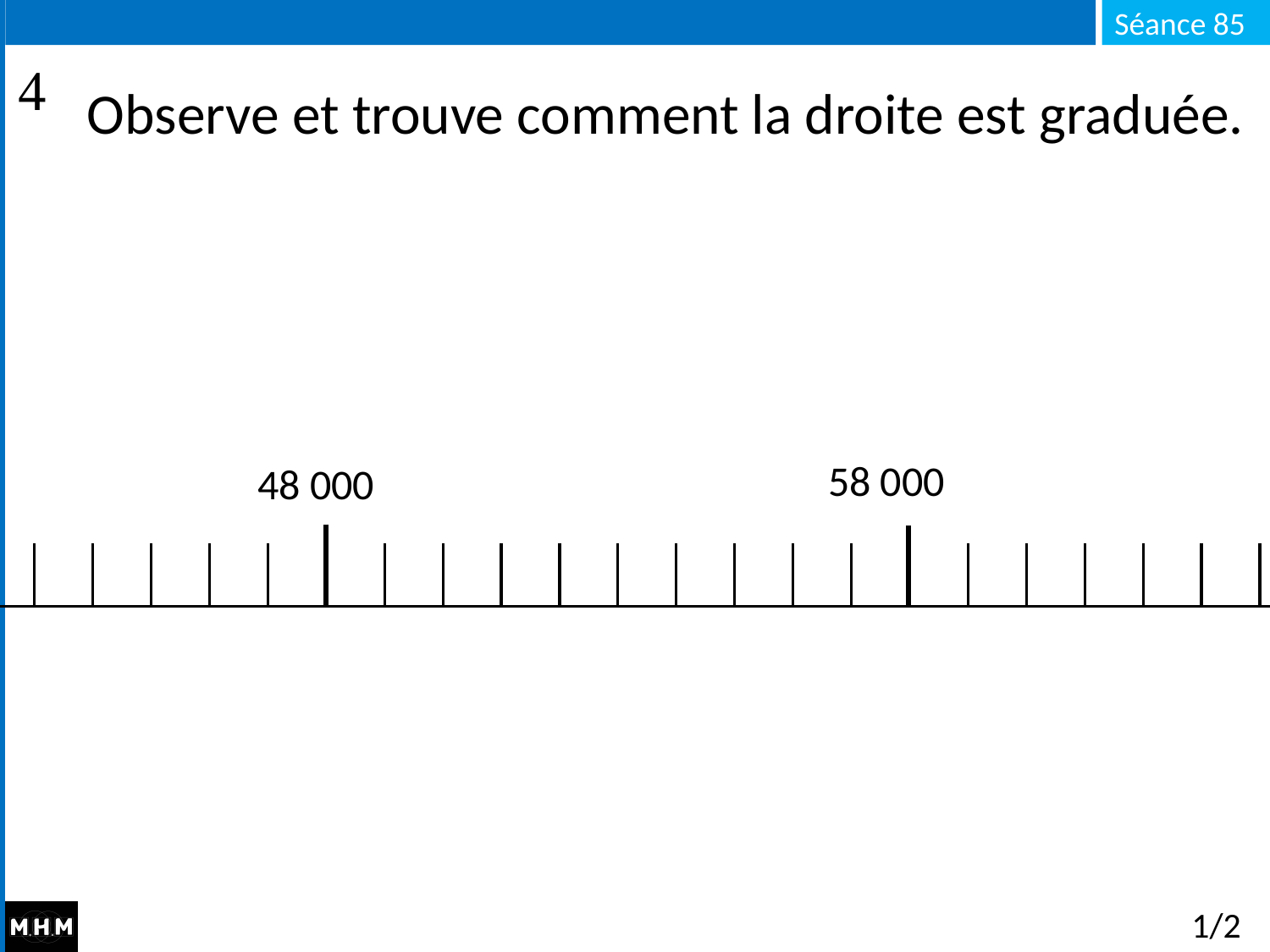

# Observe et trouve comment la droite est graduée.
58 000
48 000
1/2